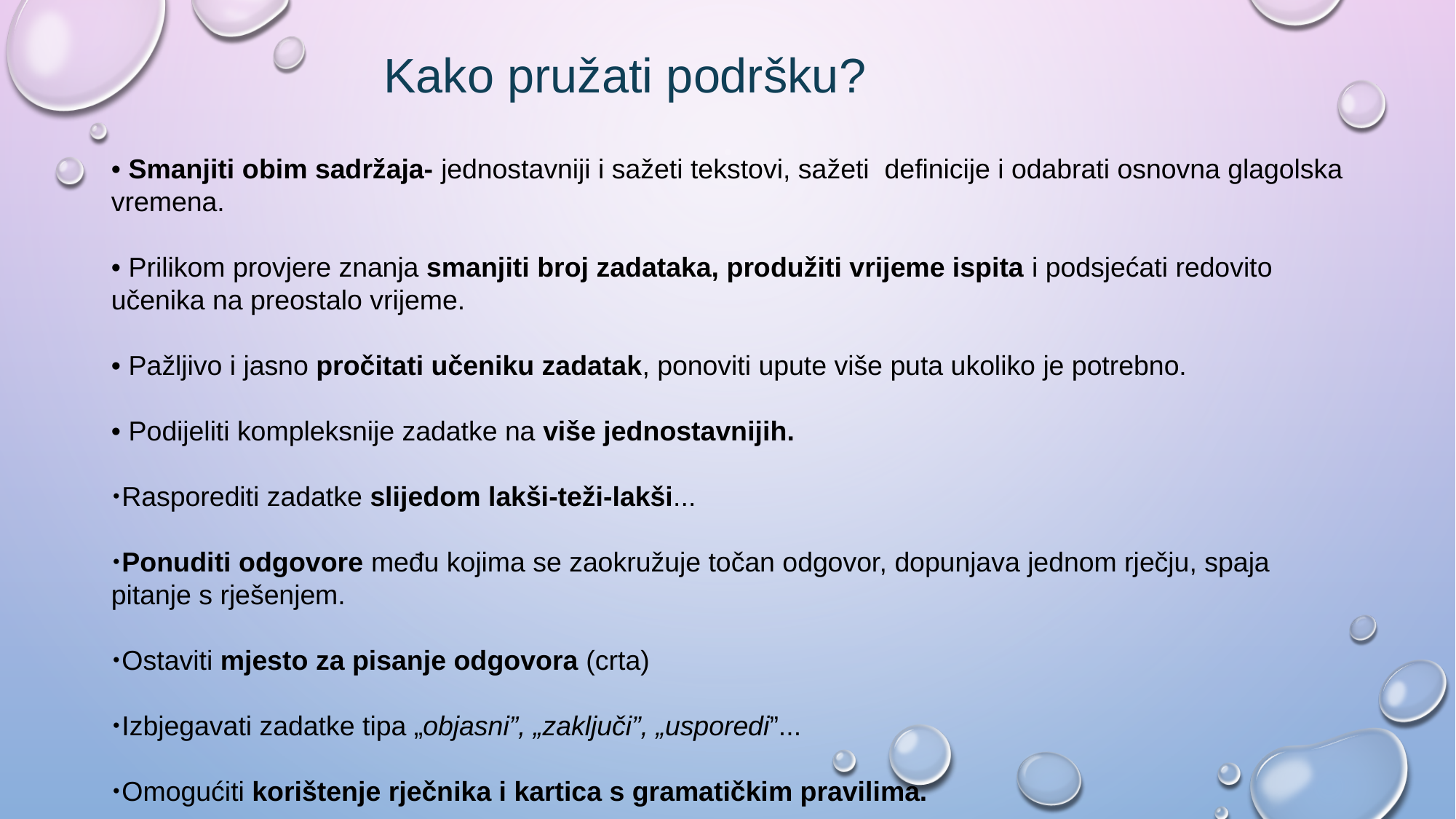

Kako pružati podršku?
• Smanjiti obim sadržaja- jednostavniji i sažeti tekstovi, sažeti  definicije i odabrati osnovna glagolska vremena.

• Prilikom provjere znanja smanjiti broj zadataka, produžiti vrijeme ispita i podsjećati redovito učenika na preostalo vrijeme.

• Pažljivo i jasno pročitati učeniku zadatak, ponoviti upute više puta ukoliko je potrebno.

• Podijeliti kompleksnije zadatke na više jednostavnijih.

•Rasporediti zadatke slijedom lakši-teži-lakši...

•Ponuditi odgovore među kojima se zaokružuje točan odgovor, dopunjava jednom rječju, spaja pitanje s rješenjem.

•Ostaviti mjesto za pisanje odgovora (crta)

•Izbjegavati zadatke tipa „objasni”, „zaključi”, „usporedi”...

•Omogućiti korištenje rječnika i kartica s gramatičkim pravilima.